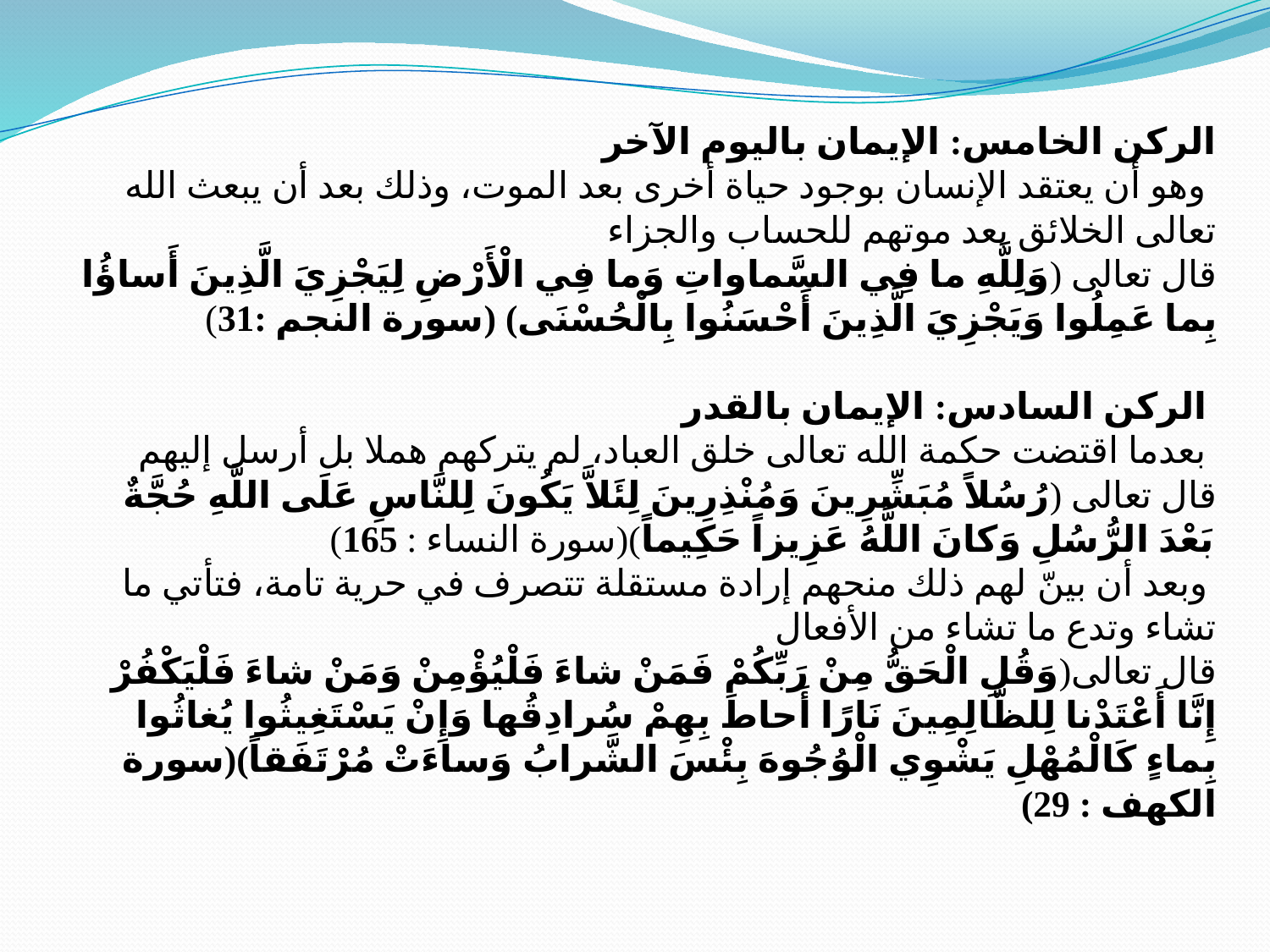

# الركن الخامس: الإيمان باليوم الآخر وهو أن يعتقد الإنسان بوجود حياة أخرى بعد الموت، وذلك بعد أن يبعث الله تعالى الخلائق بعد موتهم للحساب والجزاء قال تعالى (وَلِلَّهِ ما فِي السَّماواتِ وَما فِي الْأَرْضِ لِيَجْزِيَ الَّذِينَ أَساؤُا بِما عَمِلُوا وَيَجْزِيَ الَّذِينَ أَحْسَنُوا بِالْحُسْنَى) (سورة النجم :31) الركن السادس: الإيمان بالقدر بعدما اقتضت حكمة الله تعالى خلق العباد، لم يتركهم هملا بل أرسل إليهم قال تعالى (رُسُلاً مُبَشِّرِينَ وَمُنْذِرِينَ لِئَلاَّ يَكُونَ لِلنَّاسِ عَلَى اللَّهِ حُجَّةٌ بَعْدَ الرُّسُلِ وَكانَ اللَّهُ عَزِيزاً حَكِيماً)(سورة النساء : 165) وبعد أن بينّ لهم ذلك منحهم إرادة مستقلة تتصرف في حرية تامة، فتأتي ما تشاء وتدع ما تشاء من الأفعال قال تعالى(وَقُلِ الْحَقُّ مِنْ رَبِّكُمْ فَمَنْ شاءَ فَلْيُؤْمِنْ وَمَنْ شاءَ فَلْيَكْفُرْ إِنَّا أَعْتَدْنا لِلظَّالِمِينَ نَارًا أَحاطَ بِهِمْ سُرادِقُها وَإِنْ يَسْتَغِيثُوا يُغاثُوا بِماءٍ كَالْمُهْلِ يَشْوِي الْوُجُوهَ بِئْسَ الشَّرابُ وَساءَتْ مُرْتَفَقاً)(سورة الكهف : 29)